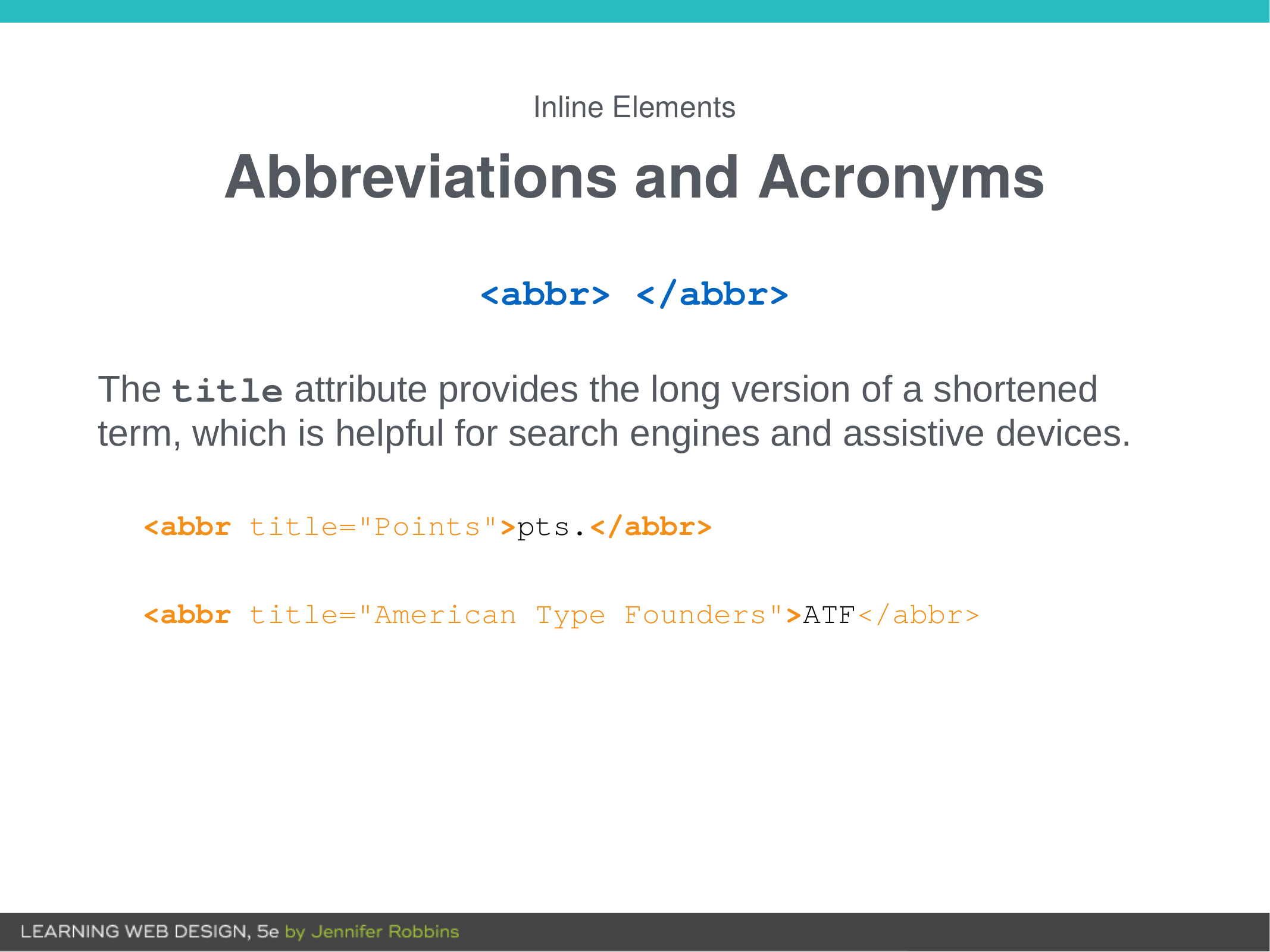

Inline Elements
Abbreviations and Acronyms
<abbr> </abbr>
The title attribute provides the long version of a shortened term, which is helpful for search engines and assistive devices.
<abbr title="Points">pts.</abbr>
<abbr title="American Type Founders">ATF</abbr>